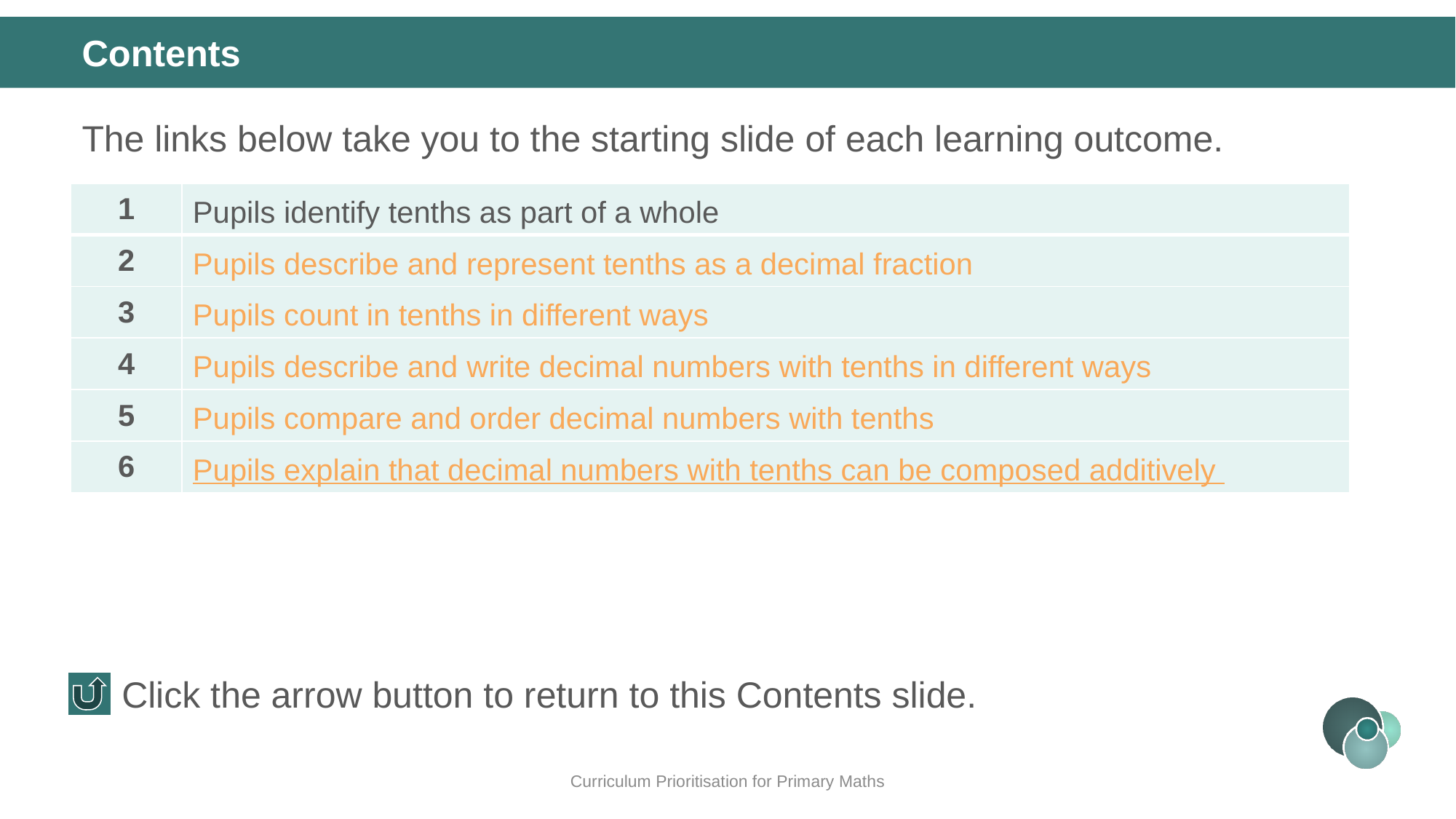

Contents
The links below take you to the starting slide of each learning outcome.
| 1 | Pupils identify tenths as part of a whole |
| --- | --- |
| 2 | Pupils describe and represent tenths as a decimal fraction |
| 3 | Pupils count in tenths in different ways |
| 4 | Pupils describe and write decimal numbers with tenths in different ways |
| 5 | Pupils compare and order decimal numbers with tenths |
| 6 | Pupils explain that decimal numbers with tenths can be composed additively |
Click the arrow button to return to this Contents slide.

Curriculum Prioritisation for Primary Maths